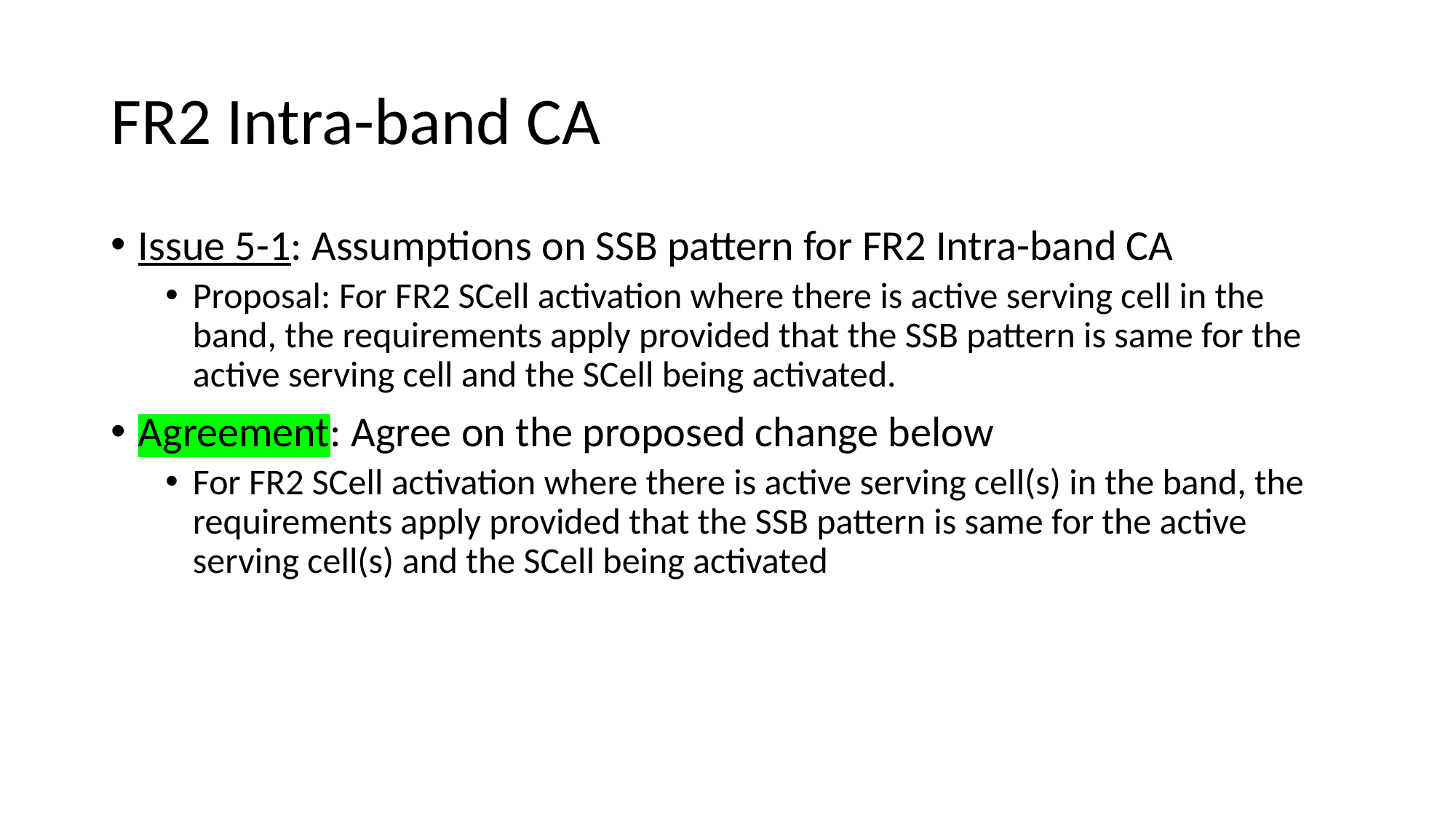

# FR2 Intra-band CA
Issue 5-1: Assumptions on SSB pattern for FR2 Intra-band CA
Proposal: For FR2 SCell activation where there is active serving cell in the band, the requirements apply provided that the SSB pattern is same for the active serving cell and the SCell being activated.
Agreement: Agree on the proposed change below
For FR2 SCell activation where there is active serving cell(s) in the band, the requirements apply provided that the SSB pattern is same for the active serving cell(s) and the SCell being activated